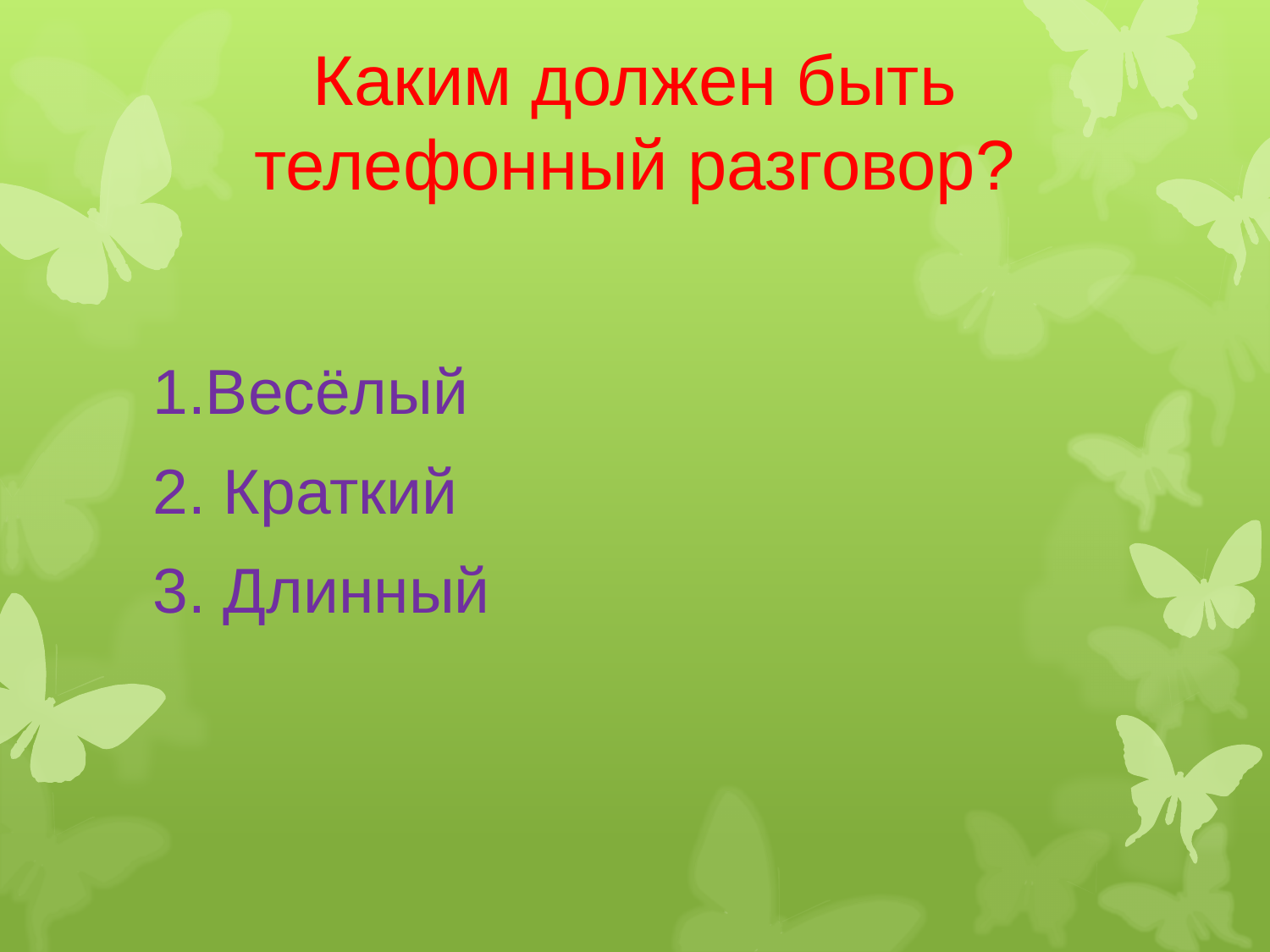

# Каким должен быть телефонный разговор?
1.Весёлый
2. Краткий
3. Длинный